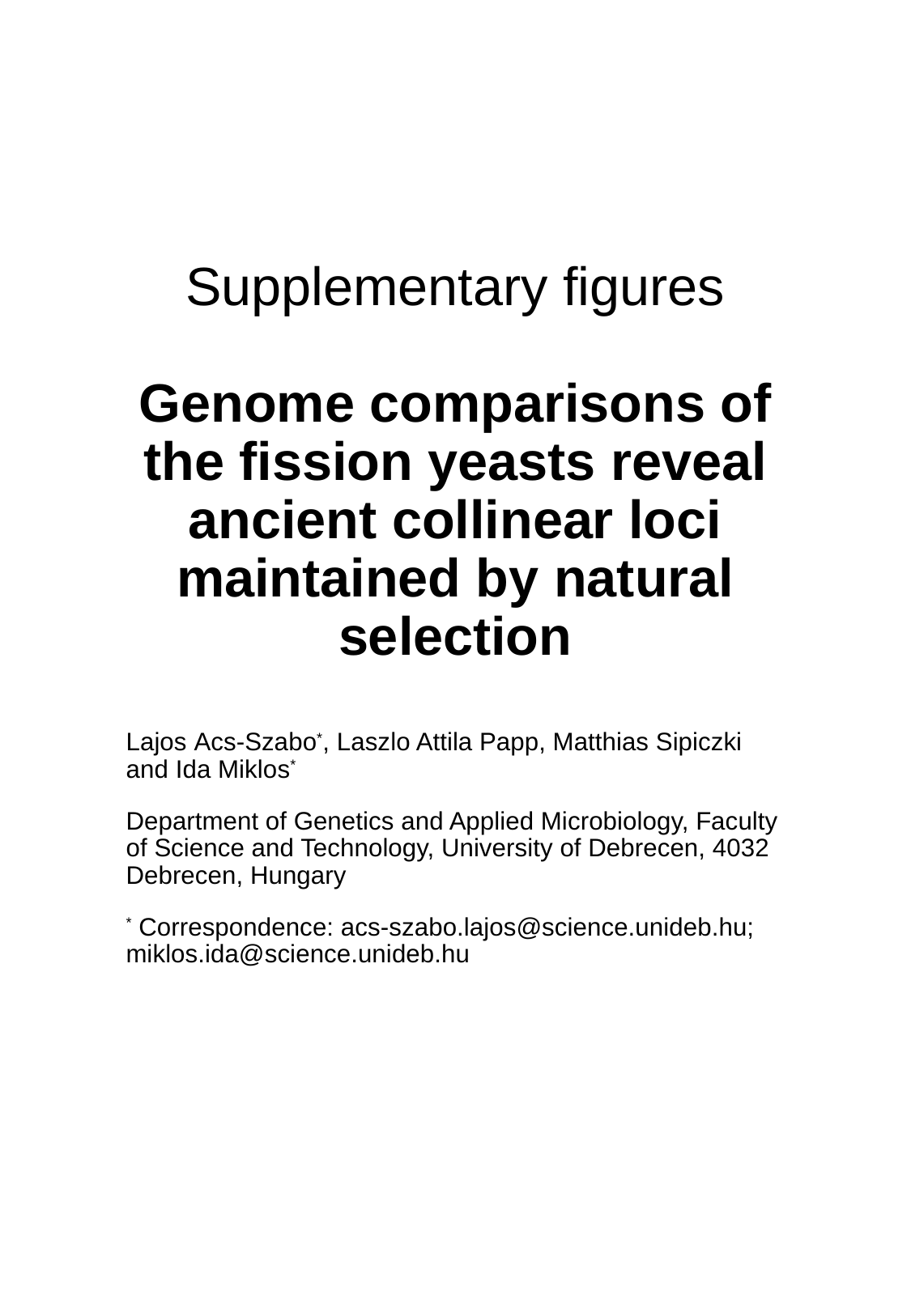

# Supplementary figures Genome comparisons of the fission yeasts reveal ancient collinear loci maintained by natural selection
Lajos Acs-Szabo*, Laszlo Attila Papp, Matthias Sipiczki and Ida Miklos*
Department of Genetics and Applied Microbiology, Faculty of Science and Technology, University of Debrecen, 4032 Debrecen, Hungary
* Correspondence: acs-szabo.lajos@science.unideb.hu; miklos.ida@science.unideb.hu